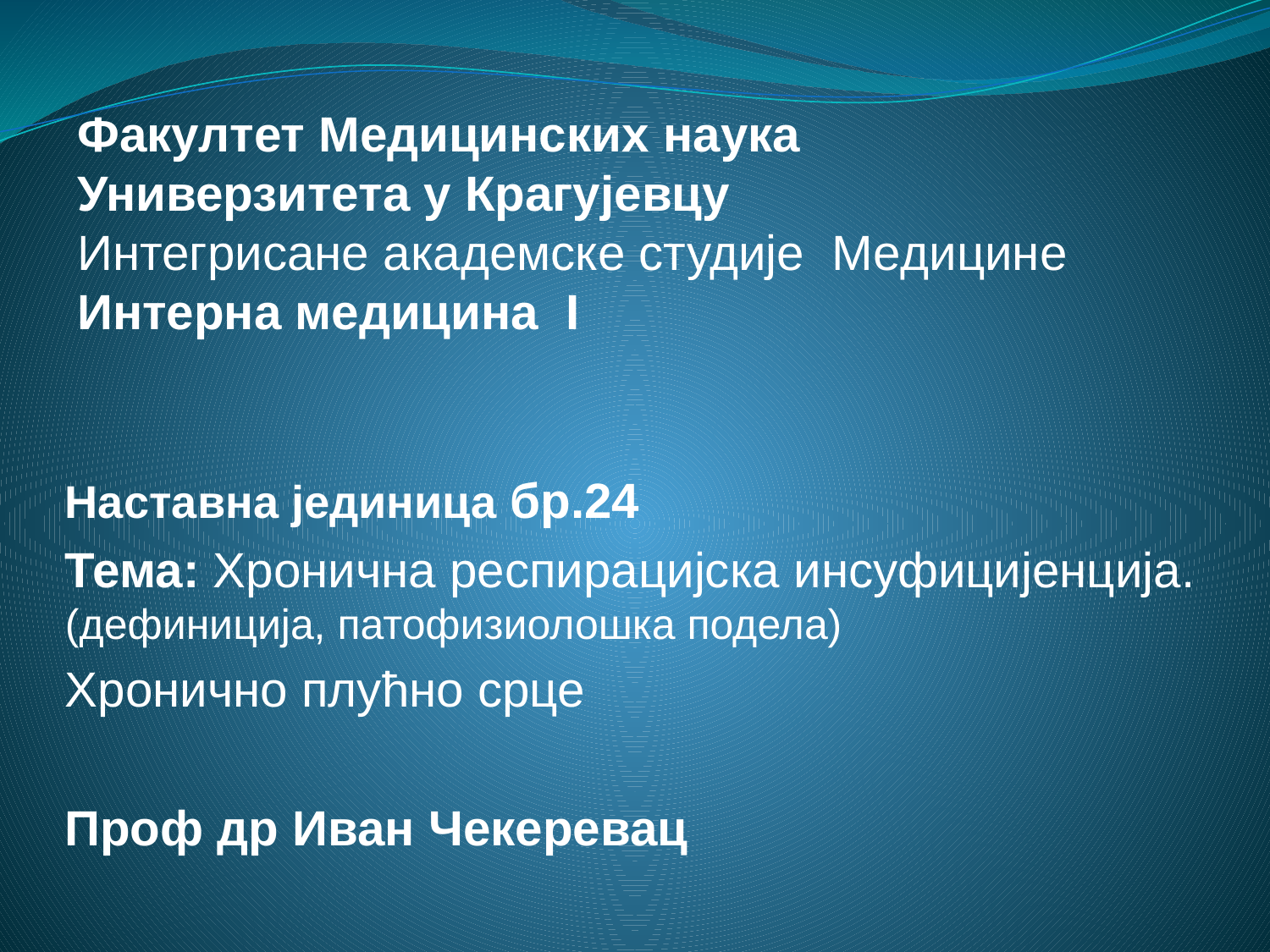

Факултет Медицинских наука
Универзитета у Крагујевцу
Интегрисане академске студије  Meдицине
Интерна медицина  I
Наставна јединица бр.24
Тема: Хронична респирацијска инсуфицијенција. (дефиниција, патофизиолошка подела)
Хронично плућно срце

Проф др Иван Чекеревац